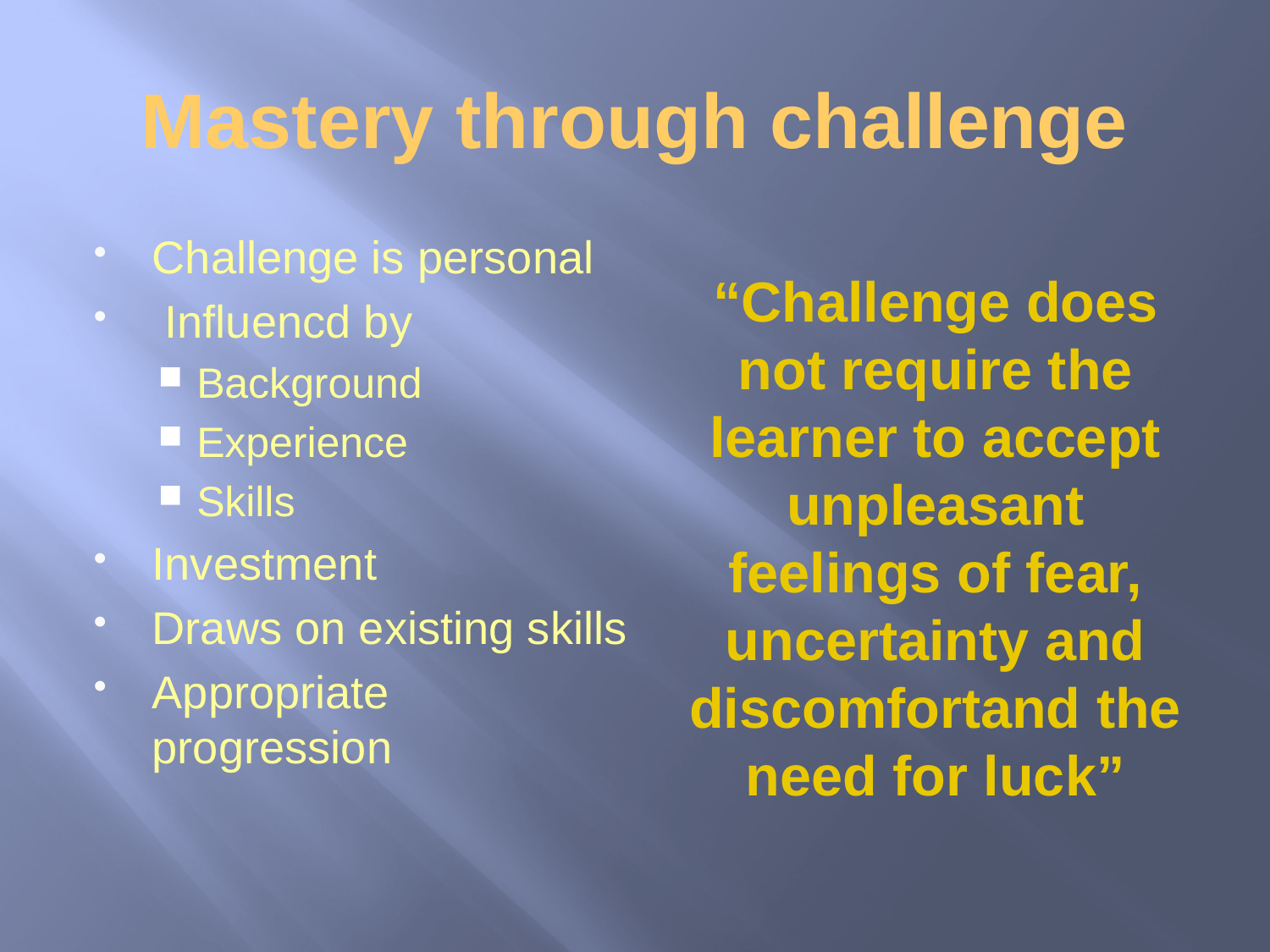

# Mastery through challenge
Challenge is personal
 Influencd by
Background
Experience
Skills
Investment
Draws on existing skills
Appropriate progression

“Challenge does not require the learner to accept unpleasant feelings of fear, uncertainty and discomfortand the need for luck”